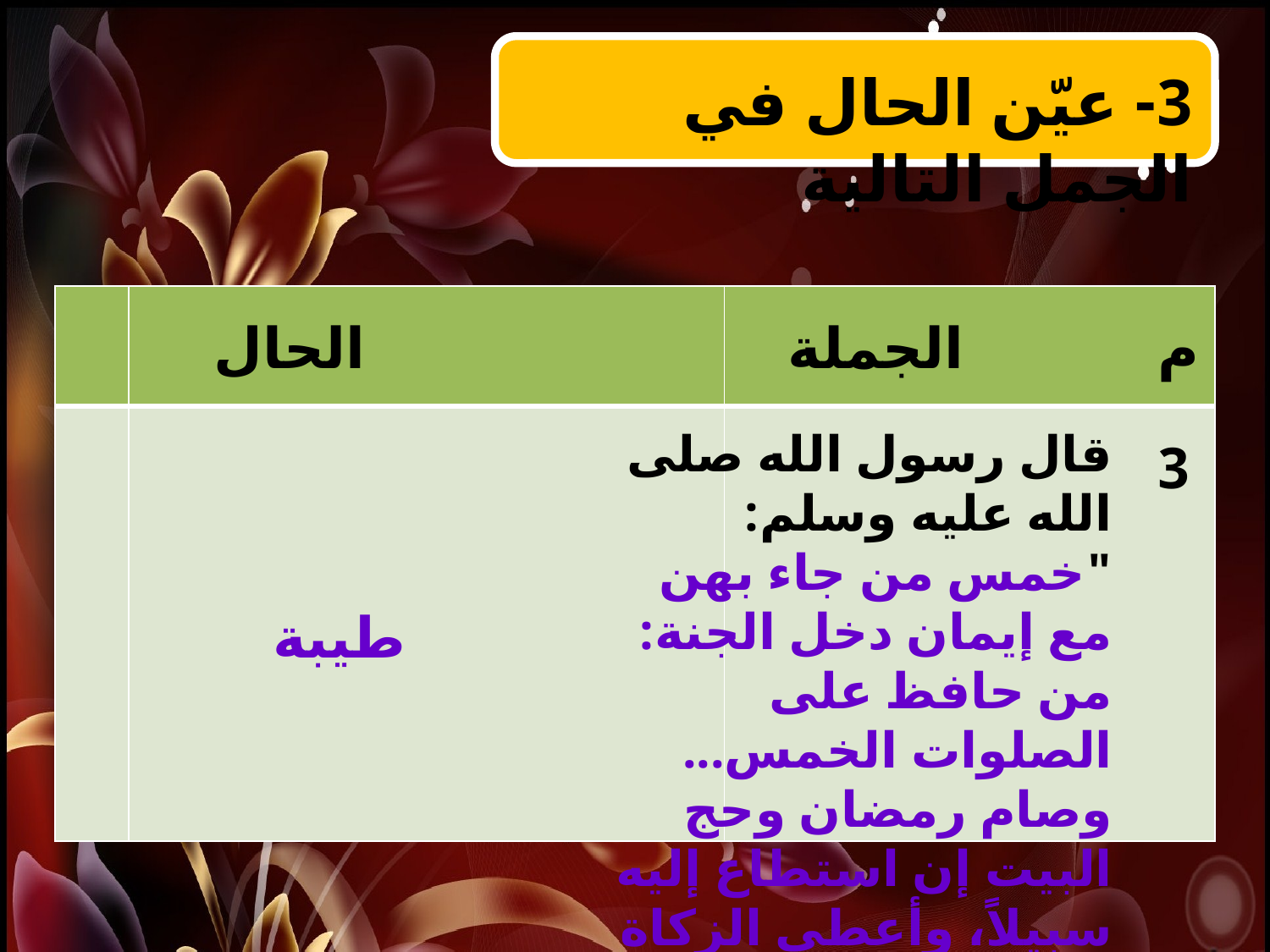

3- عيّن الحال في الجمل التالية
|  |  |  |
| --- | --- | --- |
|  |  |  |
الحال
الجملة
م
قال رسول الله صلى الله عليه وسلم: "خمس من جاء بهن مع إيمان دخل الجنة: من حافظ على الصلوات الخمس... وصام رمضان وحج البيت إن استطاع إليه سبيلاً، وأعطى الزكاة طيبة بها نفسه" رواه أبو داوود
3
طيبة